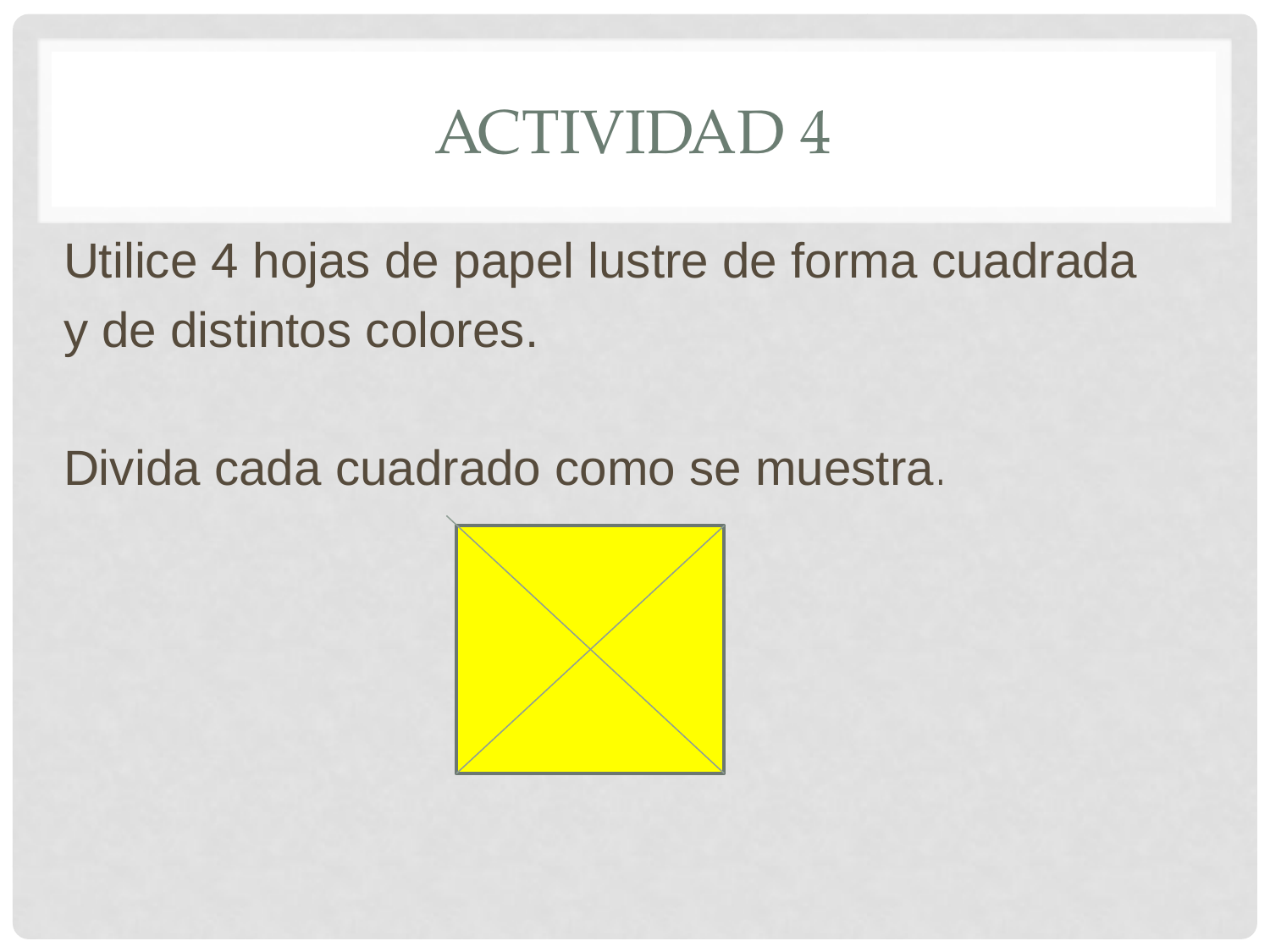

# Actividad 4
Utilice 4 hojas de papel lustre de forma cuadrada
y de distintos colores.

Divida cada cuadrado como se muestra.